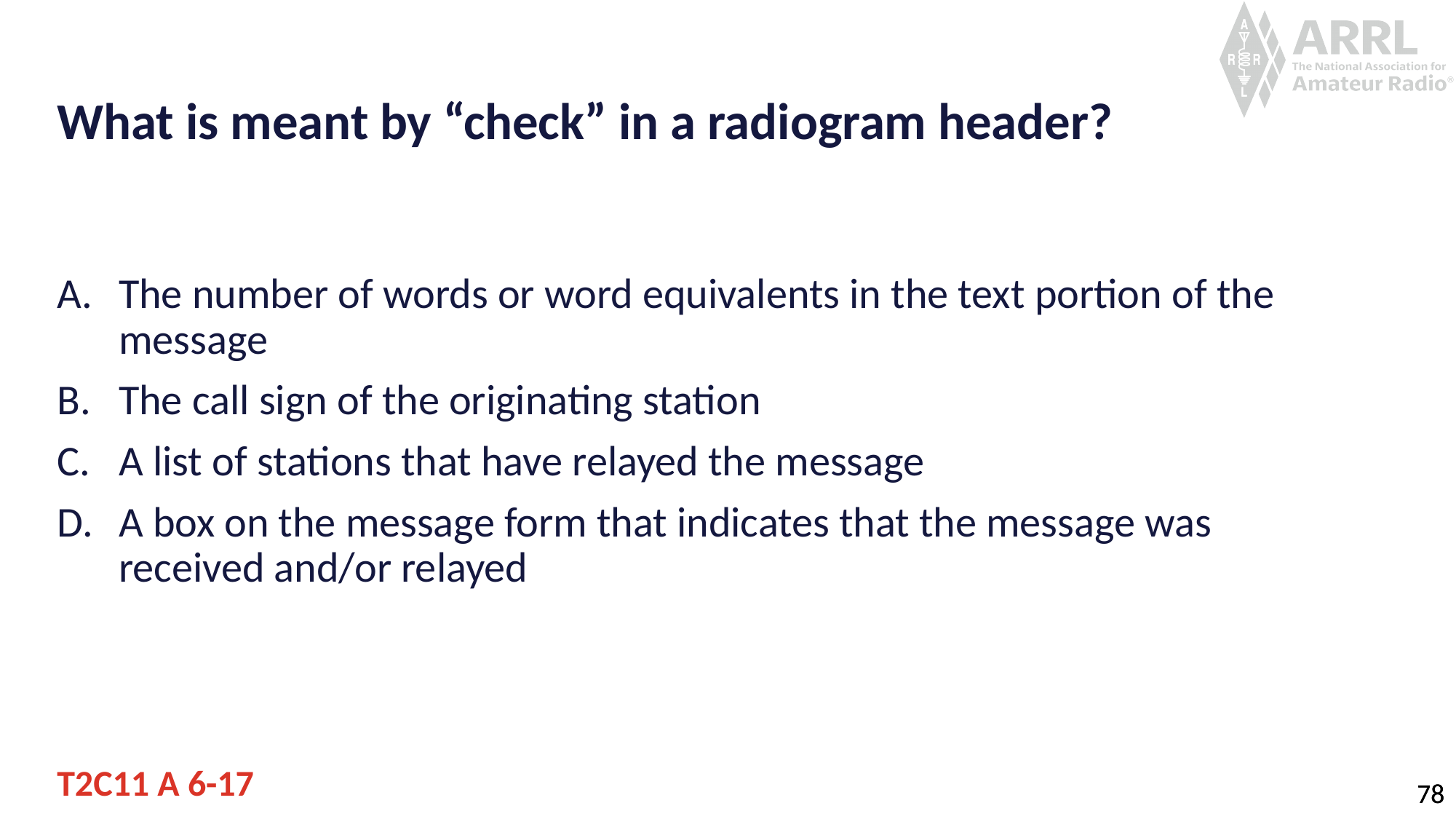

# What is meant by “check” in a radiogram header?
The number of words or word equivalents in the text portion of the message
The call sign of the originating station
A list of stations that have relayed the message
A box on the message form that indicates that the message was received and/or relayed
T2C11 A 6-17